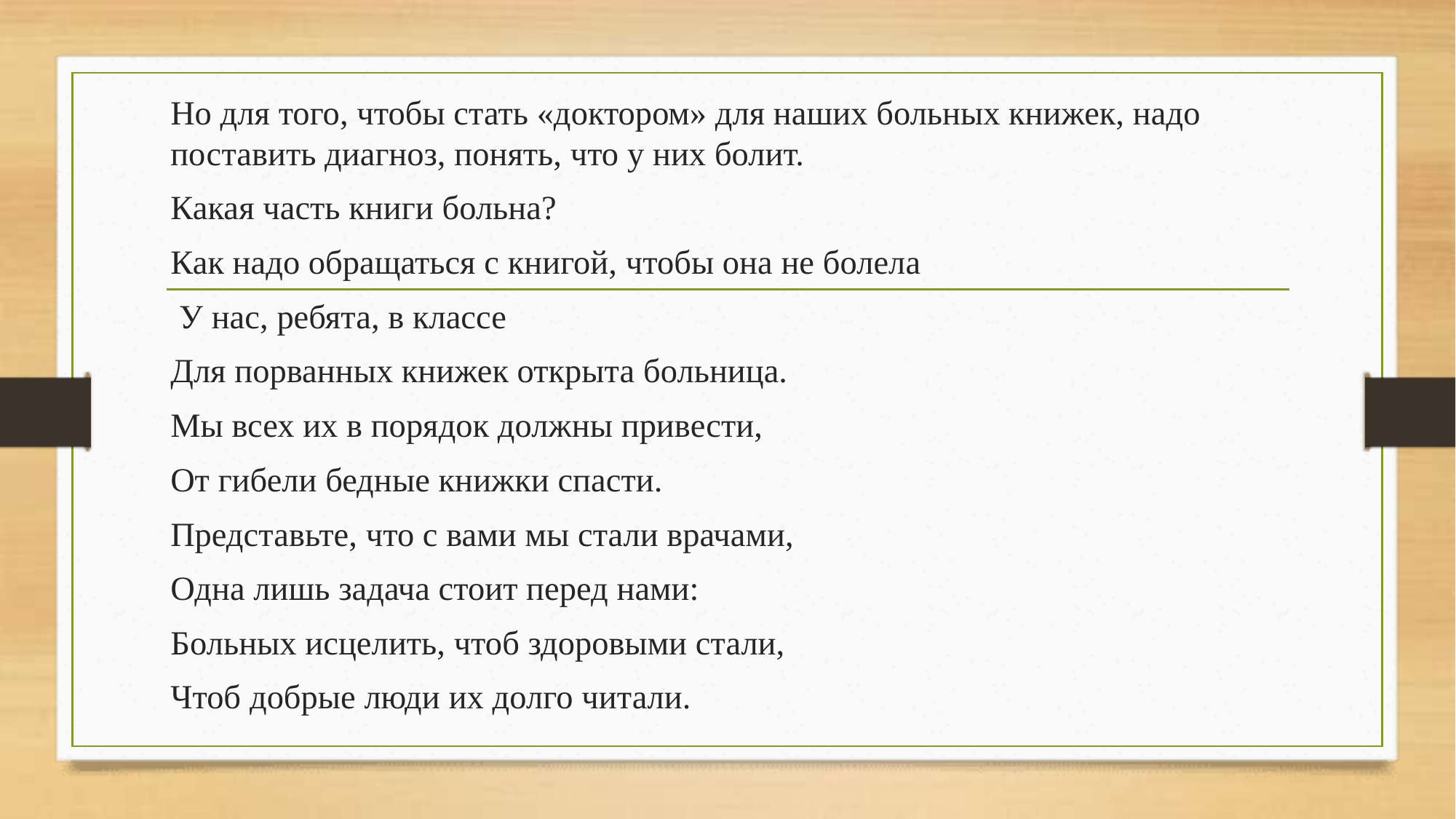

Но для того, чтобы стать «доктором» для наших больных книжек, надо поставить диагноз, понять, что у них болит.
Какая часть книги больна?
Как надо обращаться с книгой, чтобы она не болела
 У нас, ребята, в классе
Для порванных книжек открыта больница.
Мы всех их в порядок должны привести,
От гибели бедные книжки спасти.
Представьте, что с вами мы стали врачами,
Одна лишь задача стоит перед нами:
Больных исцелить, чтоб здоровыми стали,
Чтоб добрые люди их долго читали.